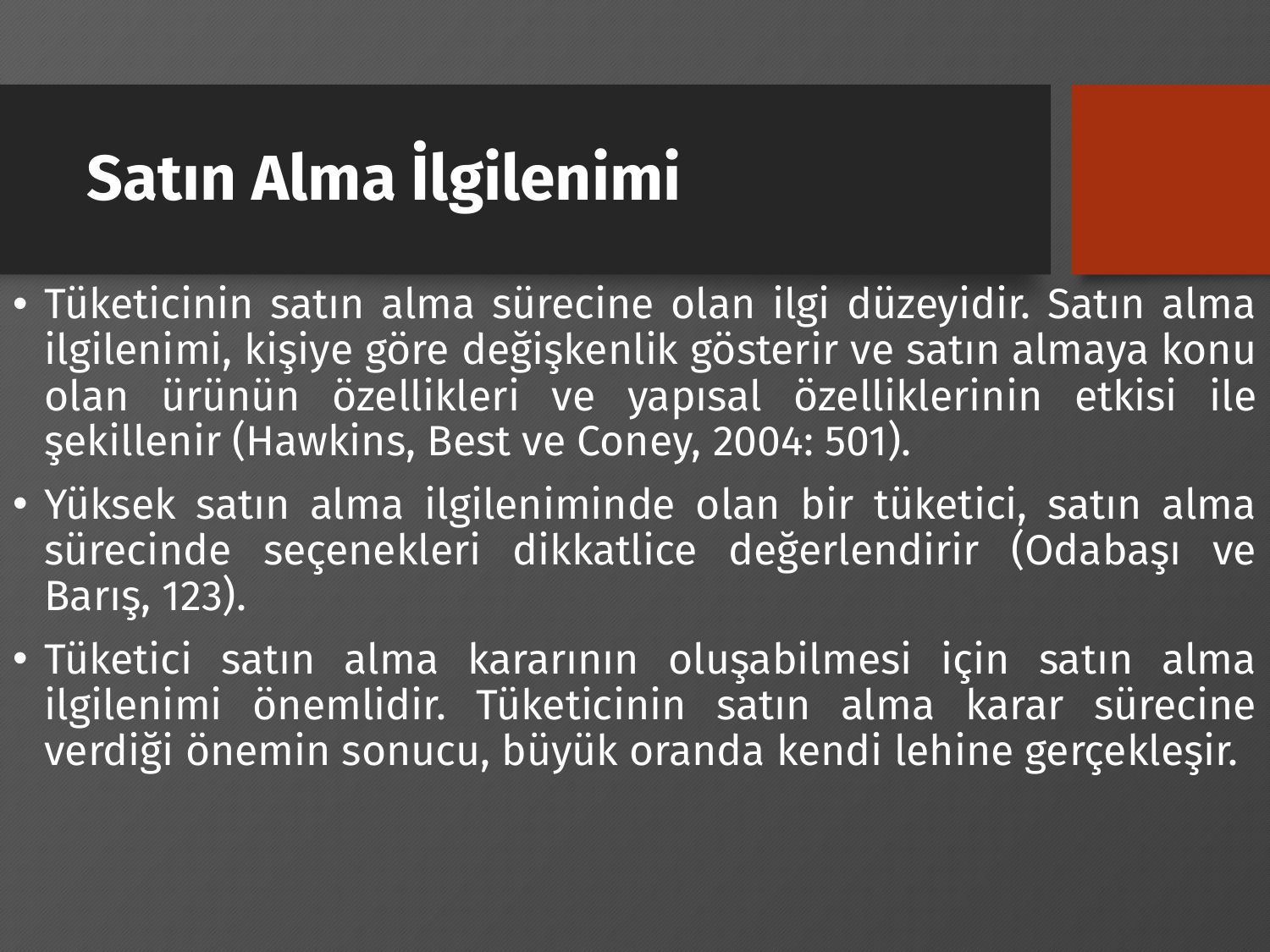

# Satın Alma İlgilenimi
Tüketicinin satın alma sürecine olan ilgi düzeyidir. Satın alma ilgilenimi, kişiye göre değişkenlik gösterir ve satın almaya konu olan ürünün özellikleri ve yapısal özelliklerinin etkisi ile şekillenir (Hawkins, Best ve Coney, 2004: 501).
Yüksek satın alma ilgileniminde olan bir tüketici, satın alma sürecinde seçenekleri dikkatlice değerlendirir (Odabaşı ve Barış, 123).
Tüketici satın alma kararının oluşabilmesi için satın alma ilgilenimi önemlidir. Tüketicinin satın alma karar sürecine verdiği önemin sonucu, büyük oranda kendi lehine gerçekleşir.